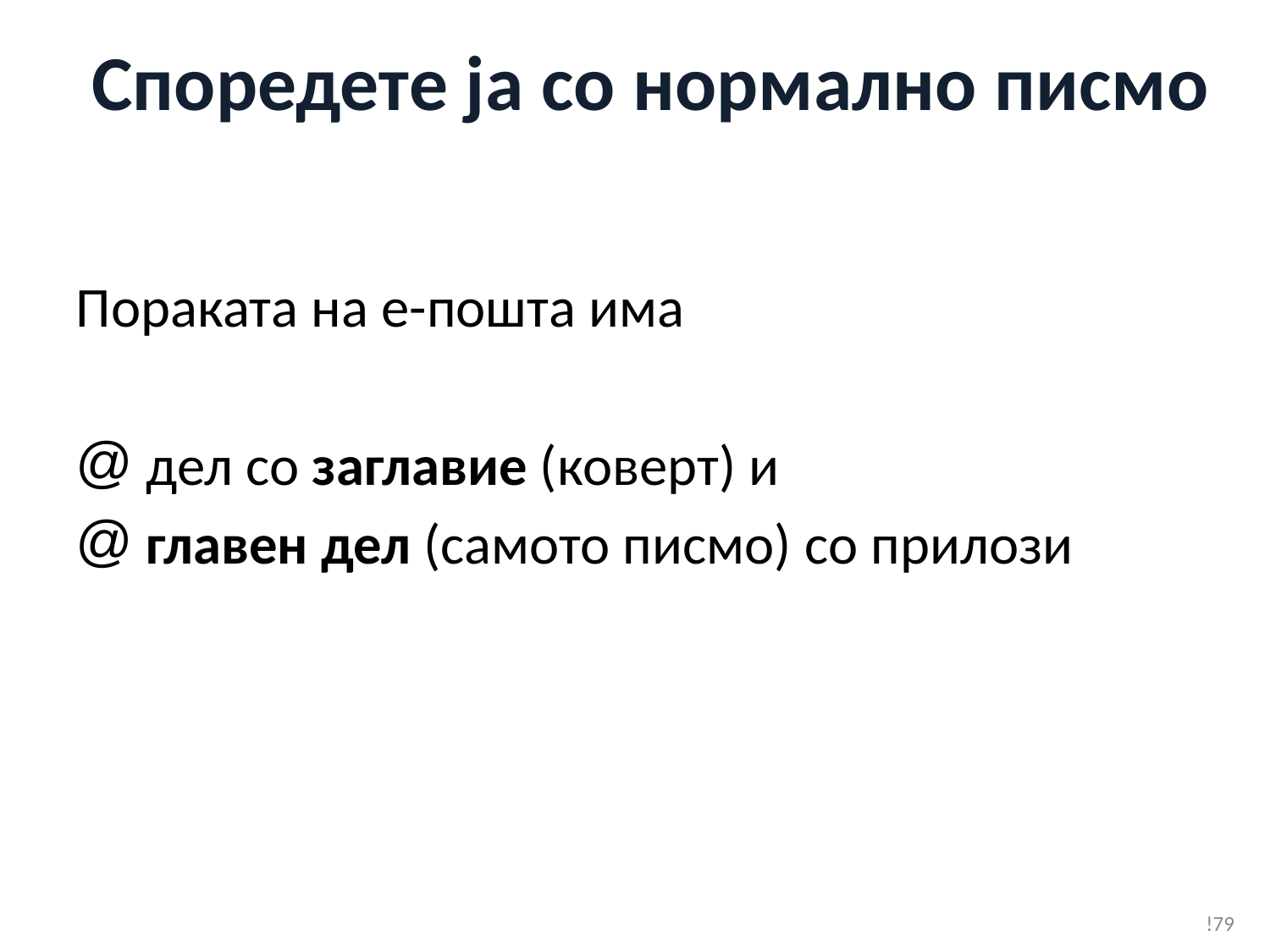

Споредете ја со нормално писмо
Пораката на е-пошта има

 дел со заглавие (коверт) и
 главен дел (самото писмо) со прилози
!79